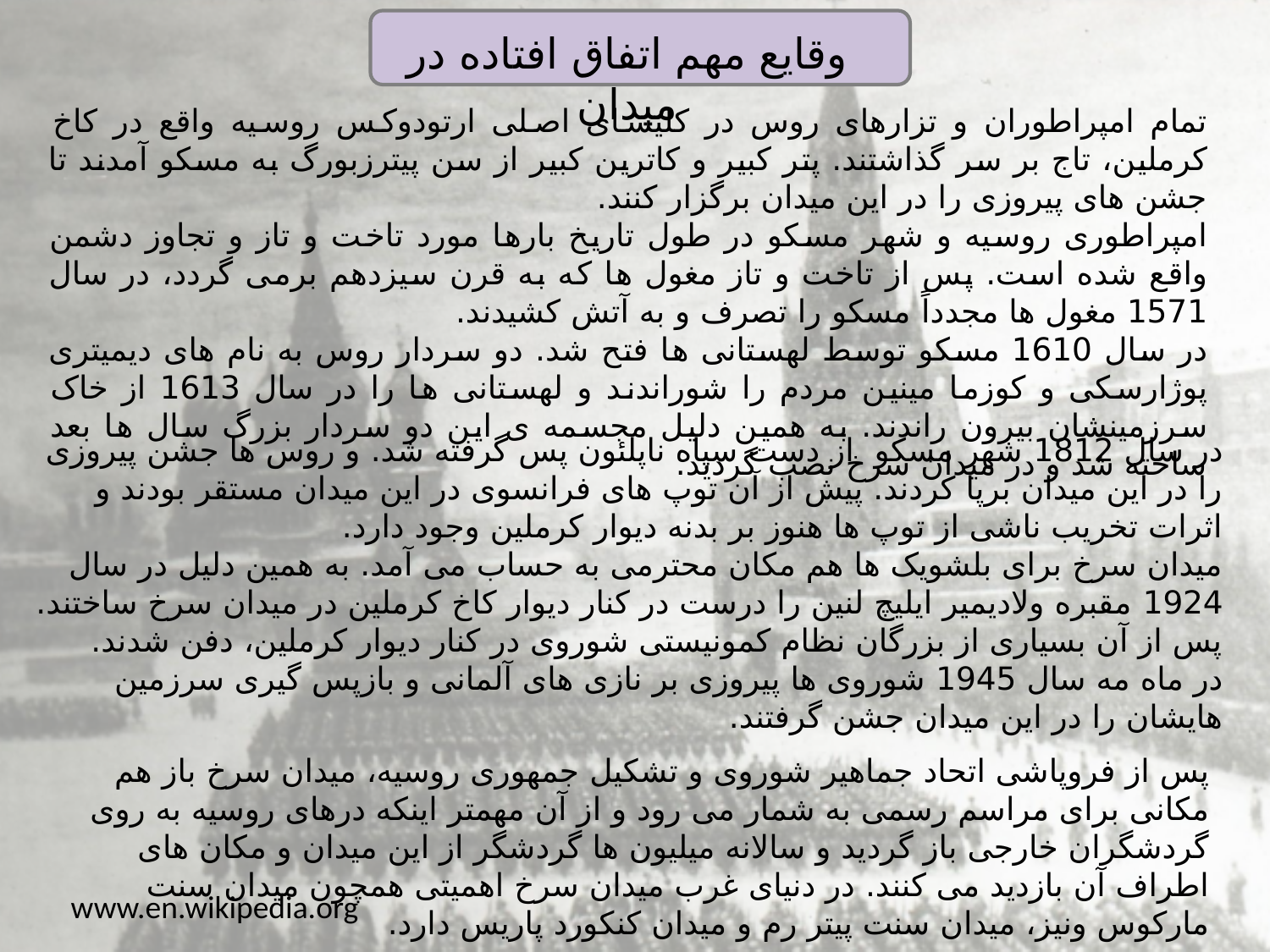

وقایع مهم اتفاق افتاده در میدان
تمام امپراطوران و تزارهای روس در کلیسای اصلی ارتودوکس روسیه واقع در کاخ کرملین، تاج بر سر گذاشتند. پتر کبیر و کاترین کبیر از سن پیترزبورگ به مسکو آمدند تا جشن های پیروزی را در این میدان برگزار کنند.
امپراطوری روسیه و شهر مسکو در طول تاریخ بارها مورد تاخت و تاز و تجاوز دشمن واقع شده است. پس از تاخت و تاز مغول ها که به قرن سیزدهم برمی گردد، در سال 1571 مغول ها مجدداً مسکو را تصرف و به آتش کشیدند.
در سال 1610 مسکو توسط لهستانی ها فتح شد. دو سردار روس به نام های دیمیتری پوژارسکی و کوزما مینین مردم را شوراندند و لهستانی ها را در سال 1613 از خاک سرزمینشان بیرون راندند. به همین دلیل مجسمه ی این دو سردار بزرگ سال ها بعد ساخته شد و در میدان سرخ نصب گردید.

در سال 1812 شهر مسکو  از دست سپاه ناپلئون پس گرفته شد. و روس ها جشن پیروزی را در این میدان برپا کردند. پیش از آن توپ های فرانسوی در این میدان مستقر بودند و اثرات تخریب ناشی از توپ ها هنوز بر بدنه دیوار کرملین وجود دارد.
میدان سرخ برای بلشویک ها هم مکان محترمی به حساب می آمد. به همین دلیل در سال 1924 مقبره ولادیمیر ایلیچ لنین را درست در کنار دیوار کاخ کرملین در میدان سرخ ساختند. پس از آن بسیاری از بزرگان نظام کمونیستی شوروی در کنار دیوار کرملین، دفن شدند.
در ماه مه سال 1945 شوروی ها پیروزی بر نازی های آلمانی و بازپس گیری سرزمین هایشان را در این میدان جشن گرفتند.
پس از فروپاشی اتحاد جماهیر شوروی و تشکیل جمهوری روسیه، میدان سرخ باز هم مکانی برای مراسم رسمی به شمار می رود و از آن مهمتر اینکه درهای روسیه به روی گردشگران خارجی باز گردید و سالانه میلیون ها گردشگر از این میدان و مکان های اطراف آن بازدید می کنند. در دنیای غرب میدان سرخ اهمیتی همچون میدان سنت مارکوس ونیز، میدان سنت پیتر رم و میدان کنکورد پاریس دارد.
www.en.wikipedia.org